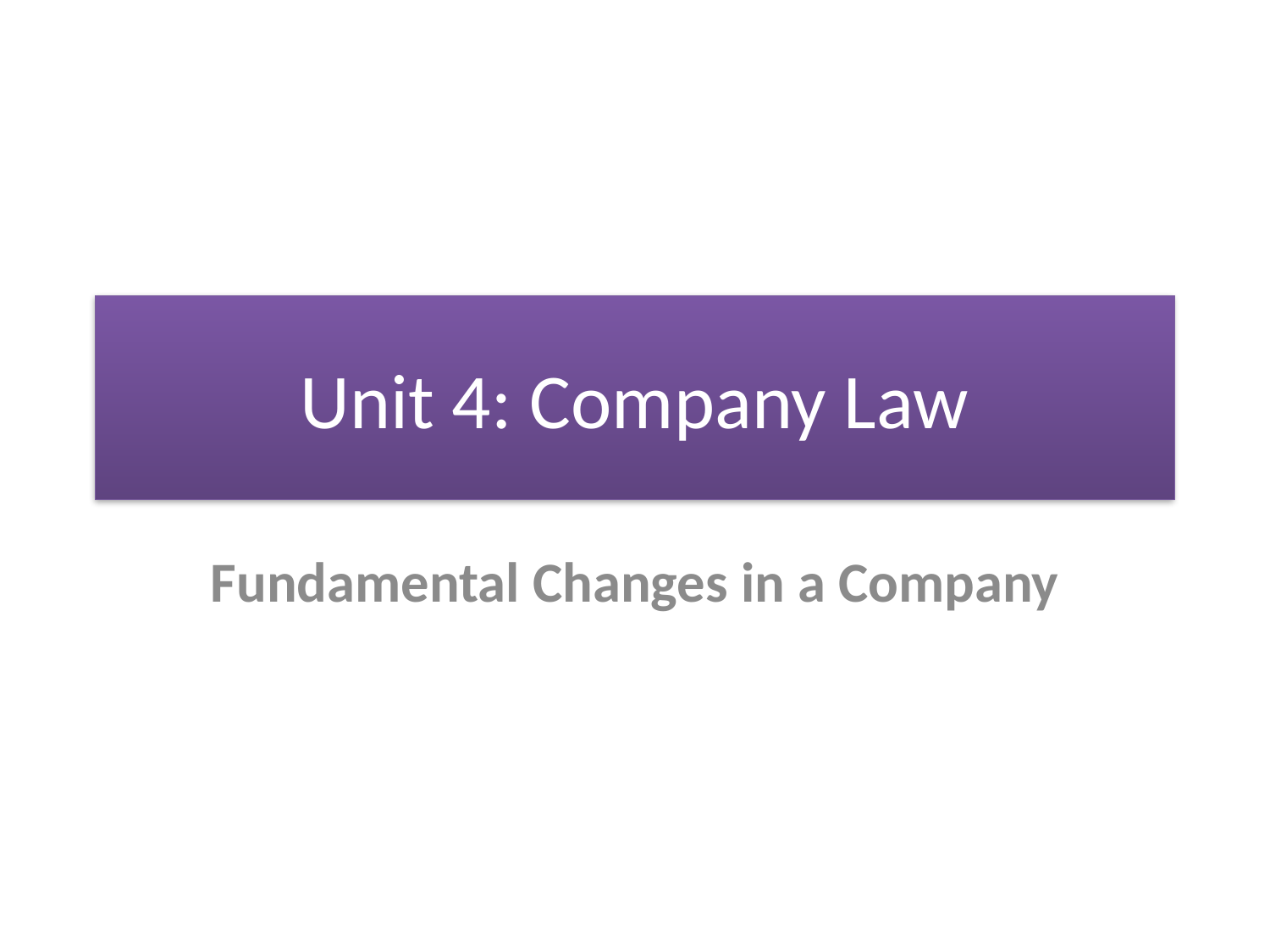

# Unit 4: Company Law
Fundamental Changes in a Company